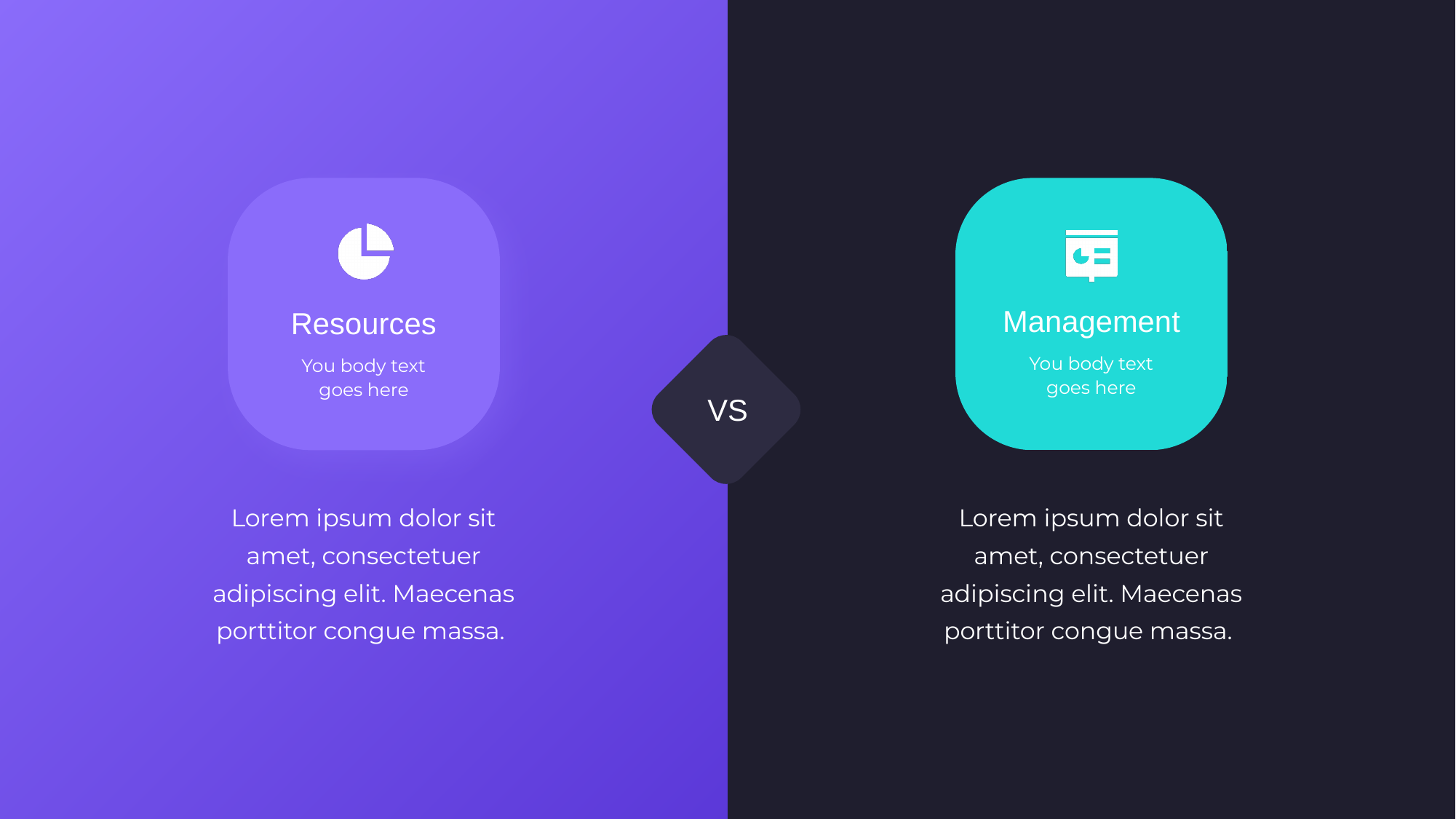

Resources
You body text goes here
Lorem ipsum dolor sit amet, consectetuer adipiscing elit. Maecenas porttitor congue massa.

Management

You body text goes here
VS
Lorem ipsum dolor sit amet, consectetuer adipiscing elit. Maecenas porttitor congue massa.